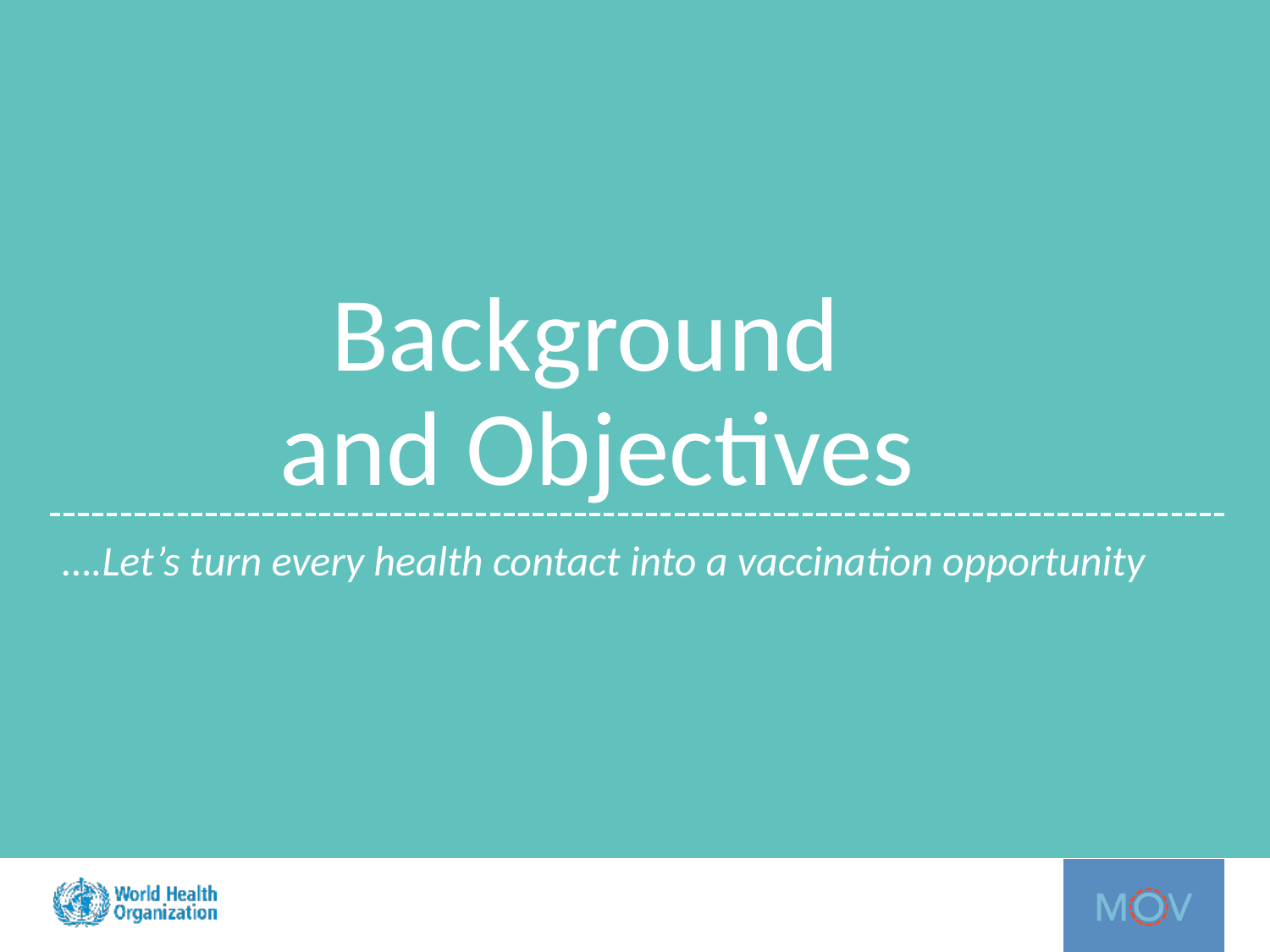

# Background and Objectives
….Let’s turn every health contact into a vaccination opportunity